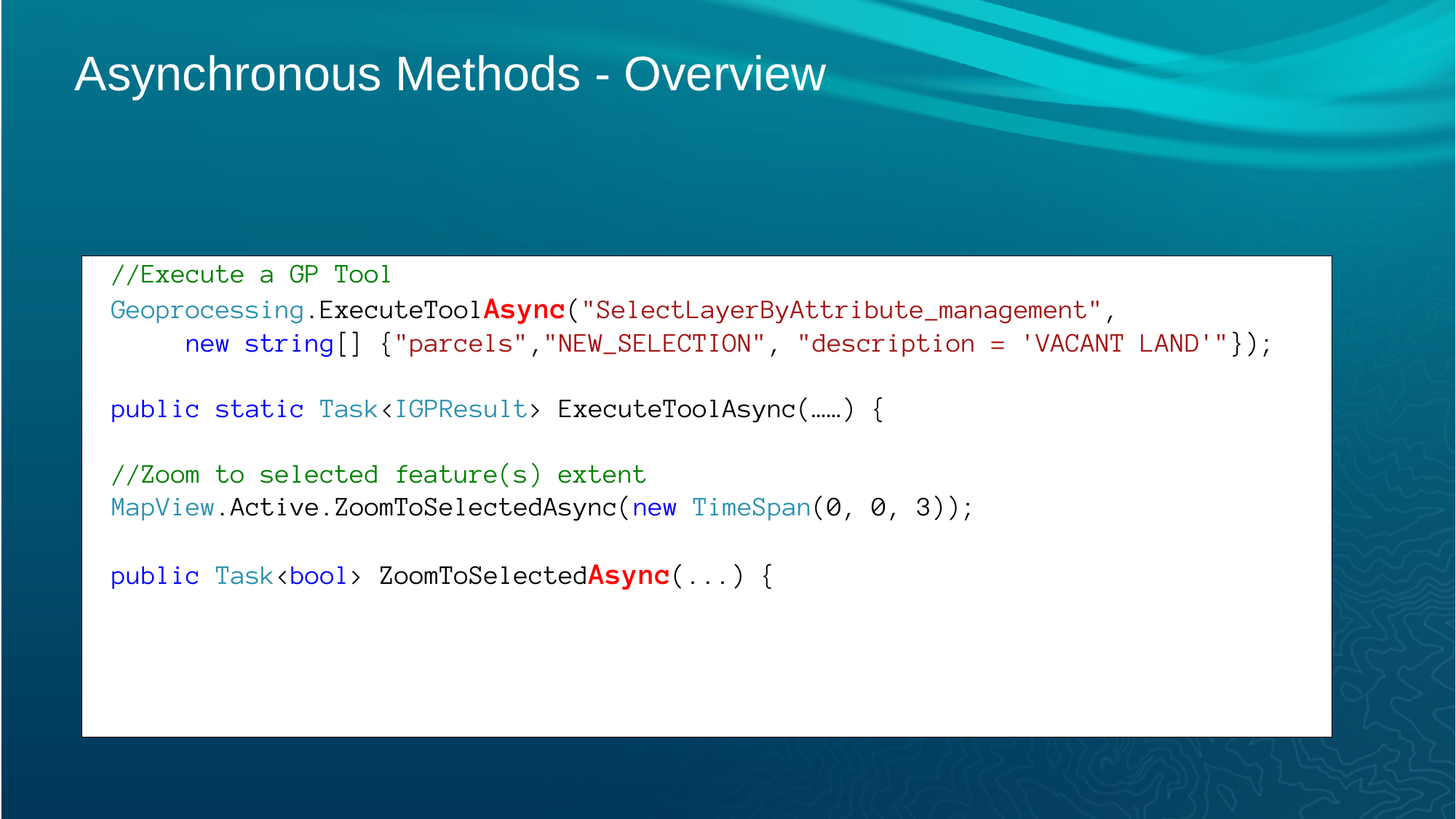

# Asynchronous Methods - Overview
  //Execute a GP Tool
  Geoprocessing.ExecuteToolAsync("SelectLayerByAttribute_management",
       new string[] {"parcels","NEW_SELECTION", "description = 'VACANT LAND'"});

  public static Task<IGPResult> ExecuteToolAsync(……) {

  //Zoom to selected feature(s) extent
  MapView.Active.ZoomToSelectedAsync(new TimeSpan(0, 0, 3));

  public Task<bool> ZoomToSelectedAsync(...) {